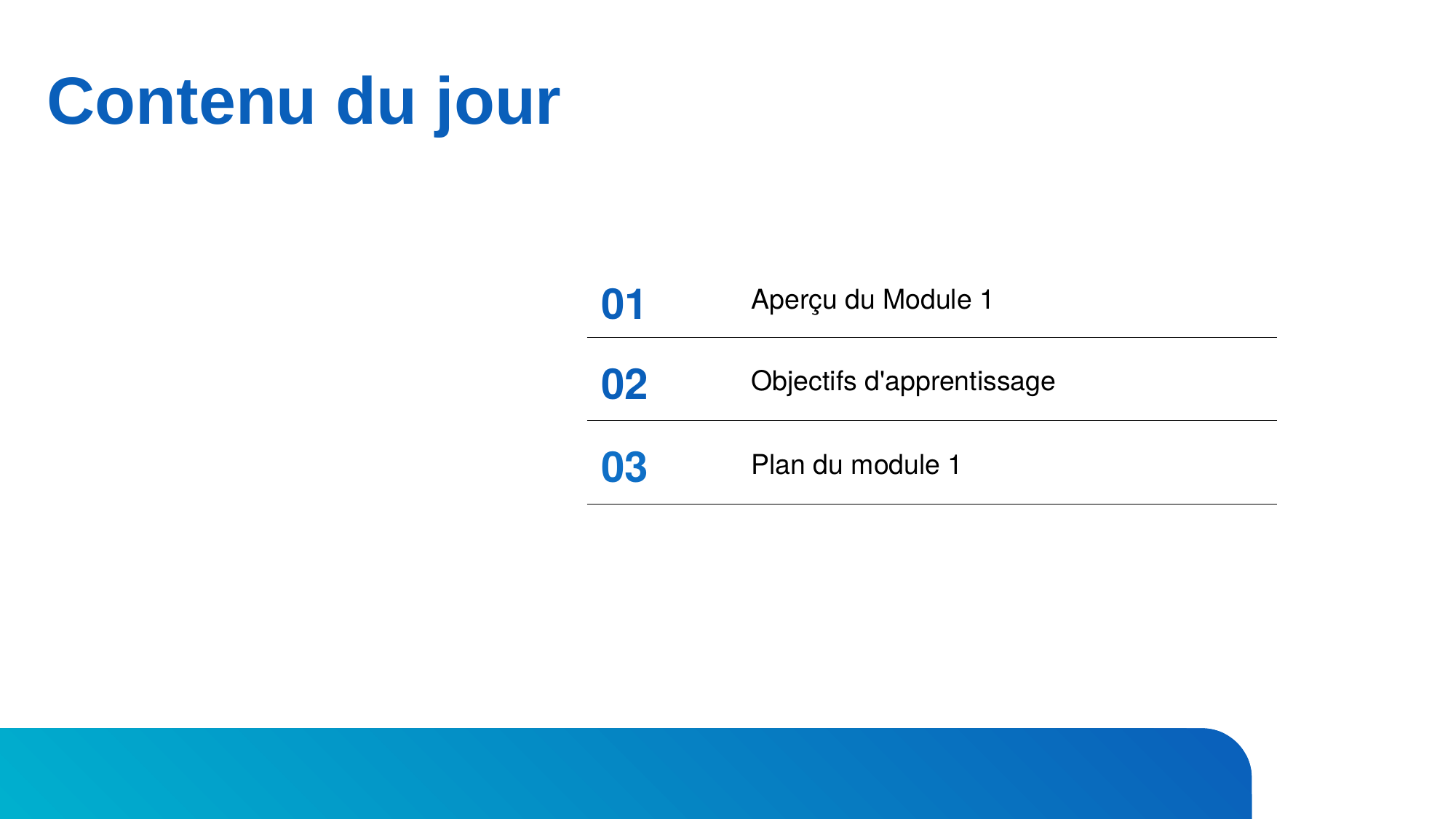

Contenu du jour
| 01 | Aperçu du Module 1 |
| --- | --- |
| 02 | Objectifs d'apprentissage |
| 03 | Plan du module 1 |